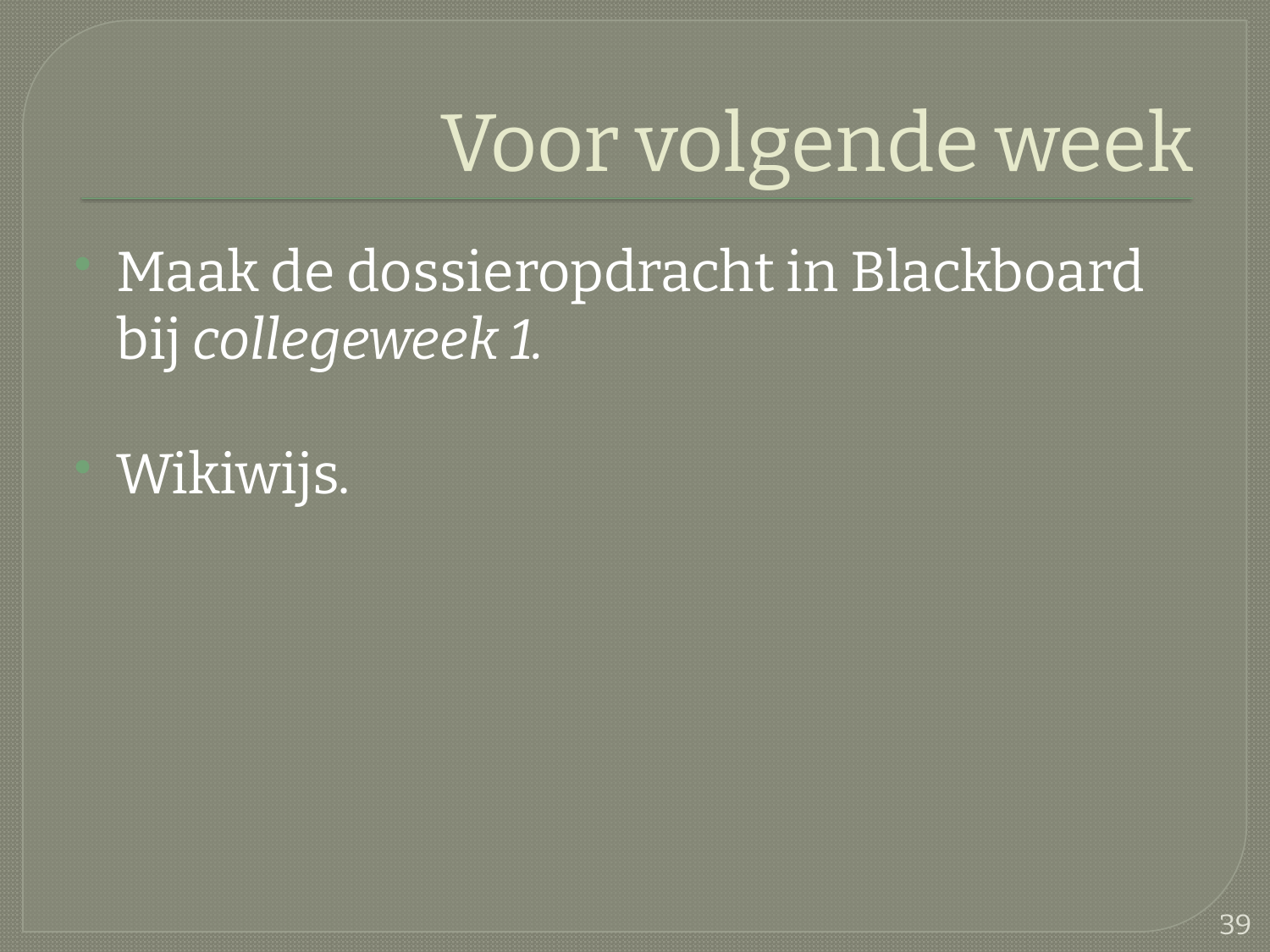

# Voor volgende week
Maak de dossieropdracht in Blackboard bij collegeweek 1.

Wikiwijs.
39